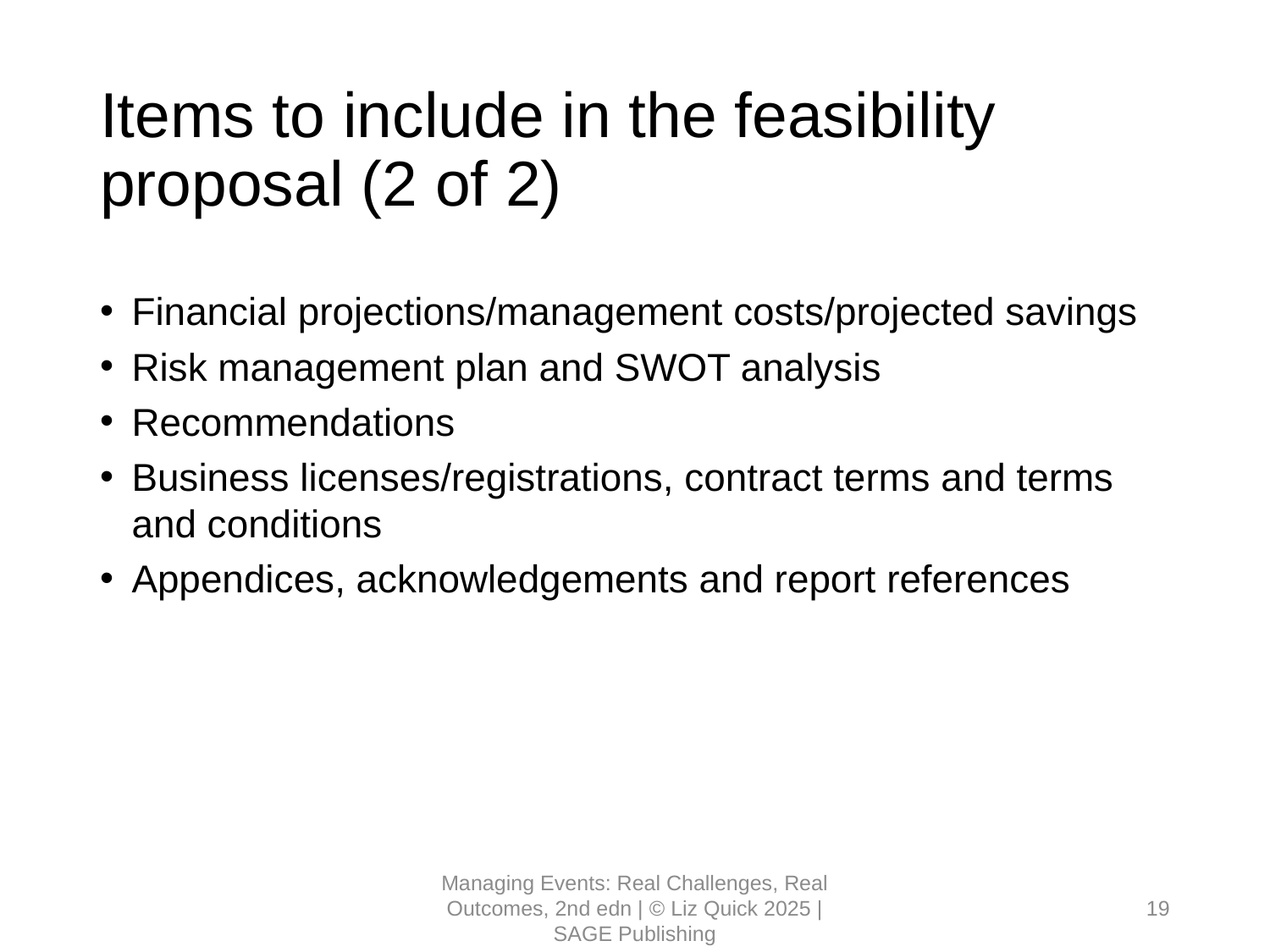

# Items to include in the feasibility proposal (2 of 2)
Financial projections/management costs/projected savings
Risk management plan and SWOT analysis
Recommendations
Business licenses/registrations, contract terms and terms and conditions
Appendices, acknowledgements and report references
Managing Events: Real Challenges, Real Outcomes, 2nd edn | © Liz Quick 2025 | SAGE Publishing
19